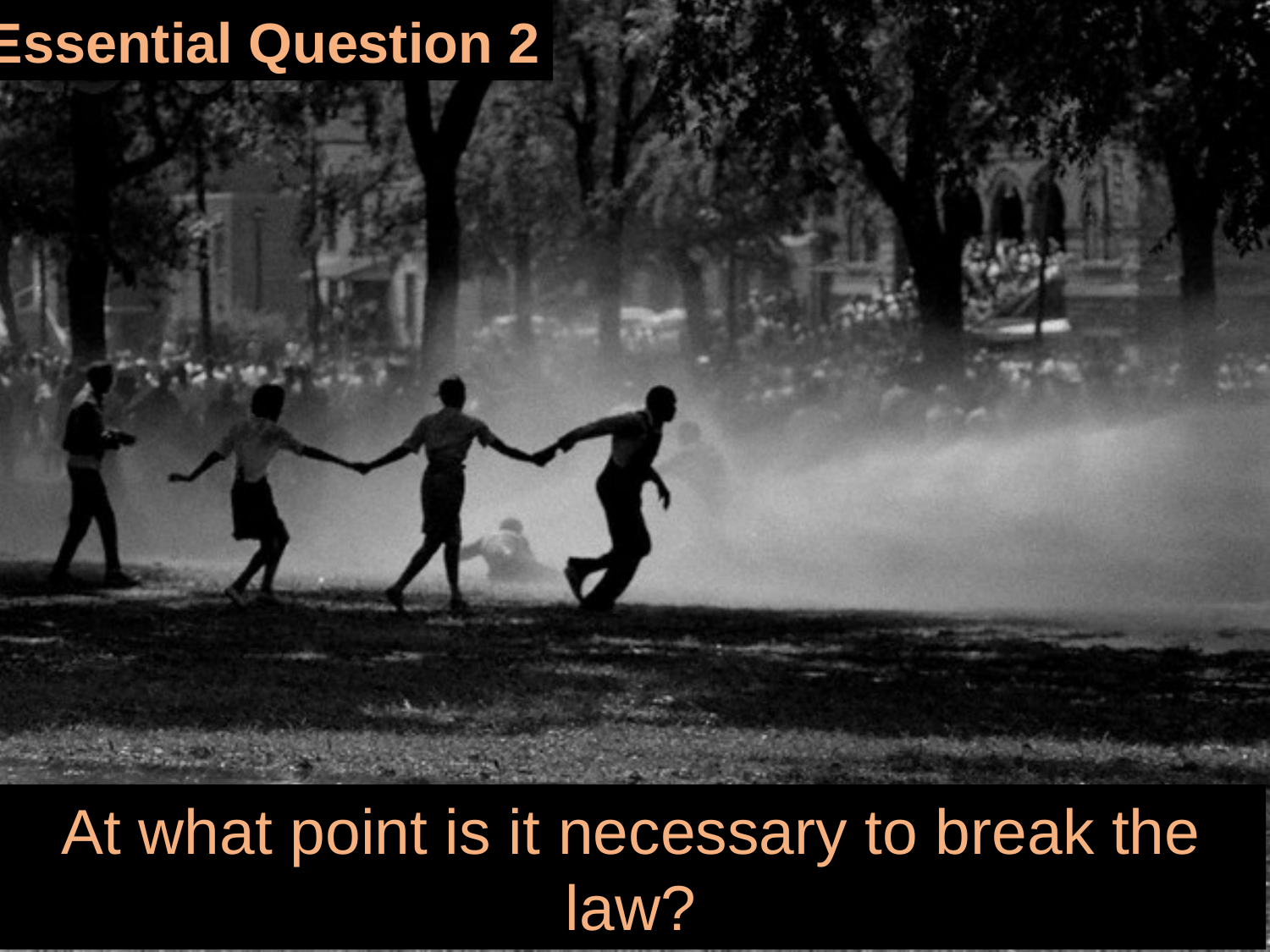

Essential Question 2
At what point is it necessary to break the law?